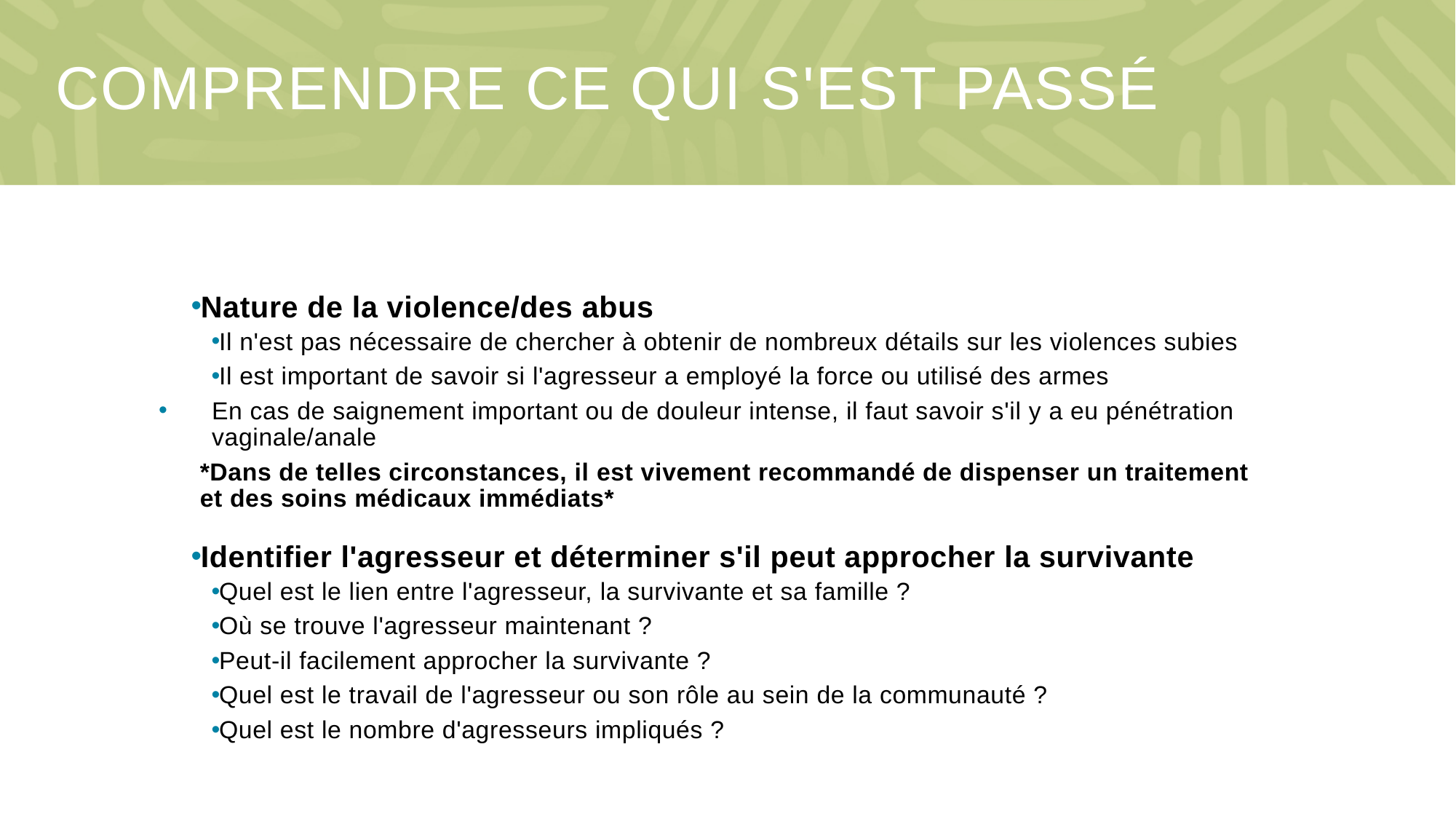

# COMPRENDRE CE QUI S'EST PASSÉ
Nature de la violence/des abus
Il n'est pas nécessaire de chercher à obtenir de nombreux détails sur les violences subies
Il est important de savoir si l'agresseur a employé la force ou utilisé des armes
En cas de saignement important ou de douleur intense, il faut savoir s'il y a eu pénétration vaginale/anale
*Dans de telles circonstances, il est vivement recommandé de dispenser un traitement et des soins médicaux immédiats*
Identifier l'agresseur et déterminer s'il peut approcher la survivante
Quel est le lien entre l'agresseur, la survivante et sa famille ?
Où se trouve l'agresseur maintenant ?
Peut-il facilement approcher la survivante ?
Quel est le travail de l'agresseur ou son rôle au sein de la communauté ?
Quel est le nombre d'agresseurs impliqués ?